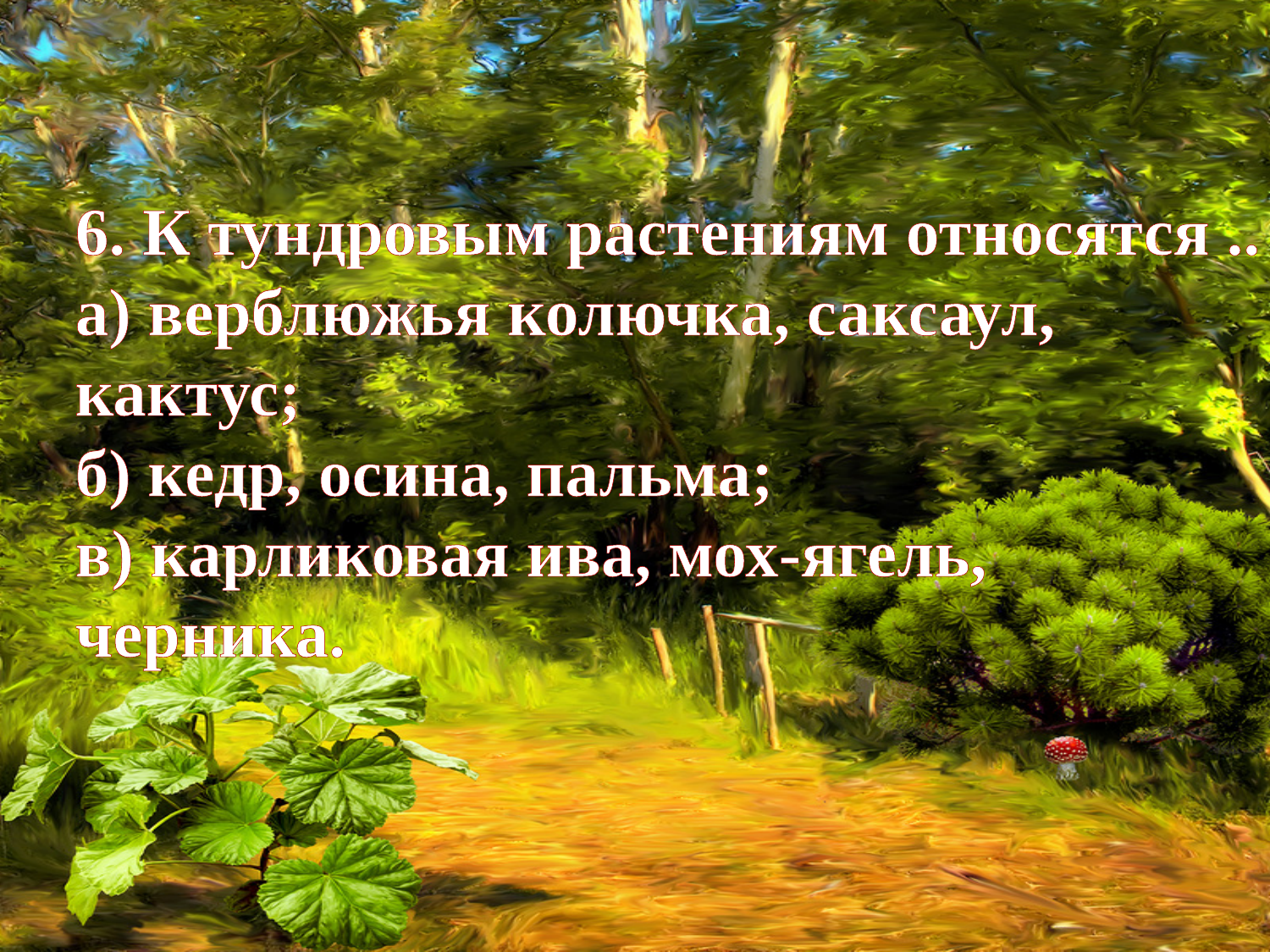

#
6. К тундровым растениям относятся ..
а) верблюжья колючка, саксаул,
кактус;
б) кедр, осина, пальма;
в) карликовая ива, мох-ягель,
черника.